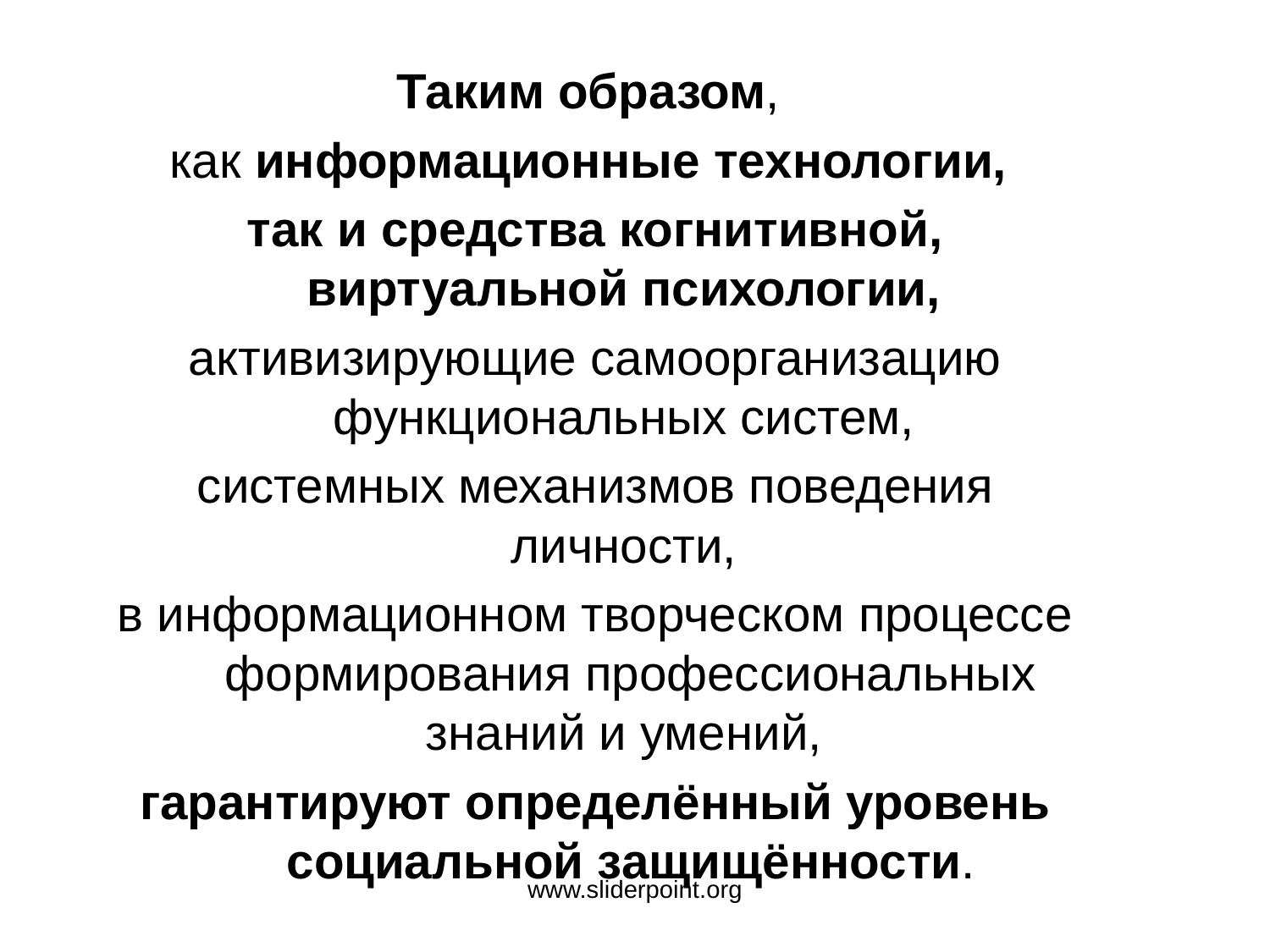

Таким образом,
как информационные технологии,
так и средства когнитивной, виртуальной психологии,
активизирующие самоорганизацию функциональных систем,
системных механизмов поведения личности,
в информационном творческом процессе формирования профессиональных знаний и умений,
гарантируют определённый уровень социальной защищённости.
www.sliderpoint.org